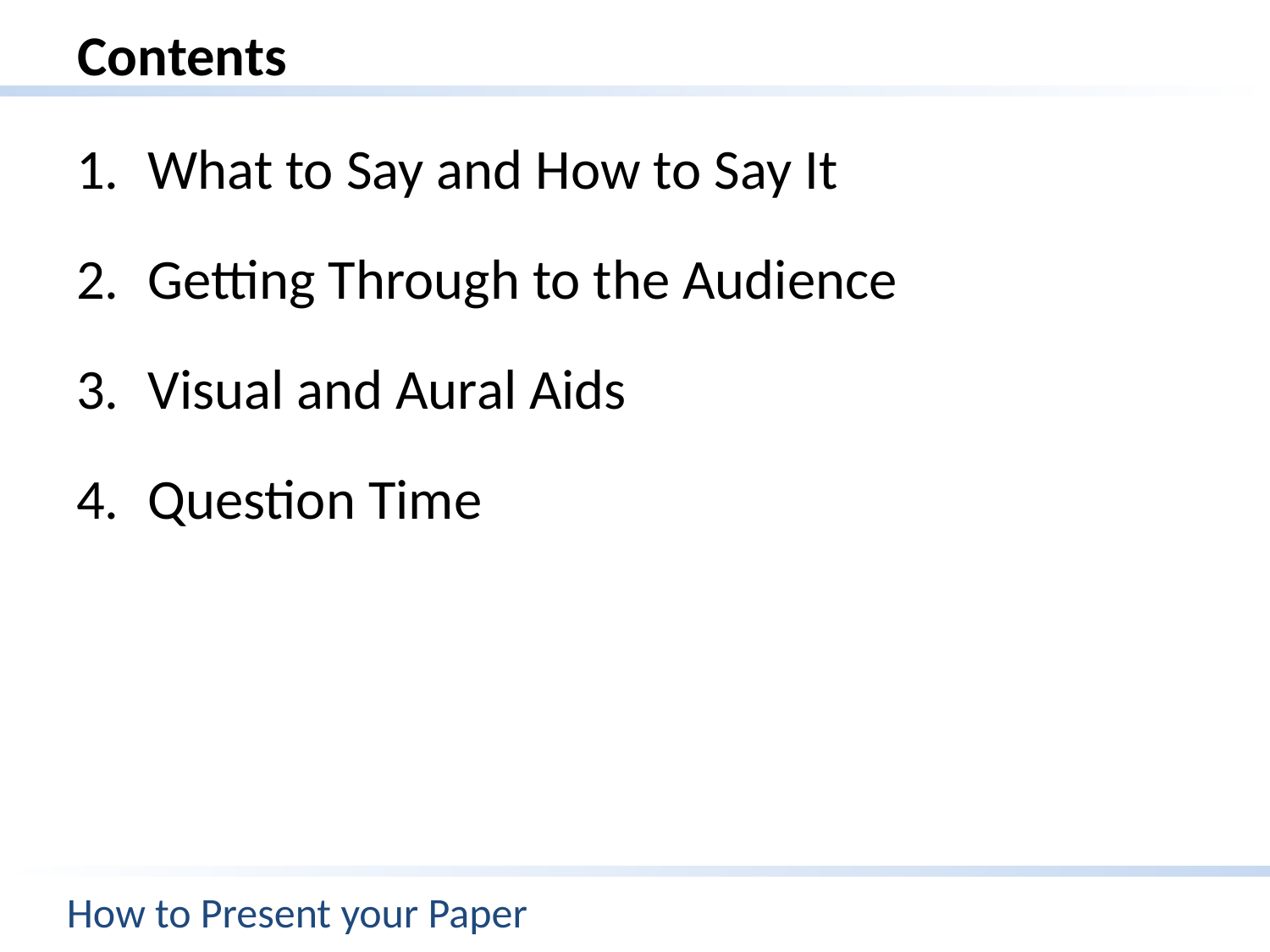

# Contents

What to Say and How to Say It
Getting Through to the Audience
Visual and Aural Aids
Question Time
How to Present your Paper